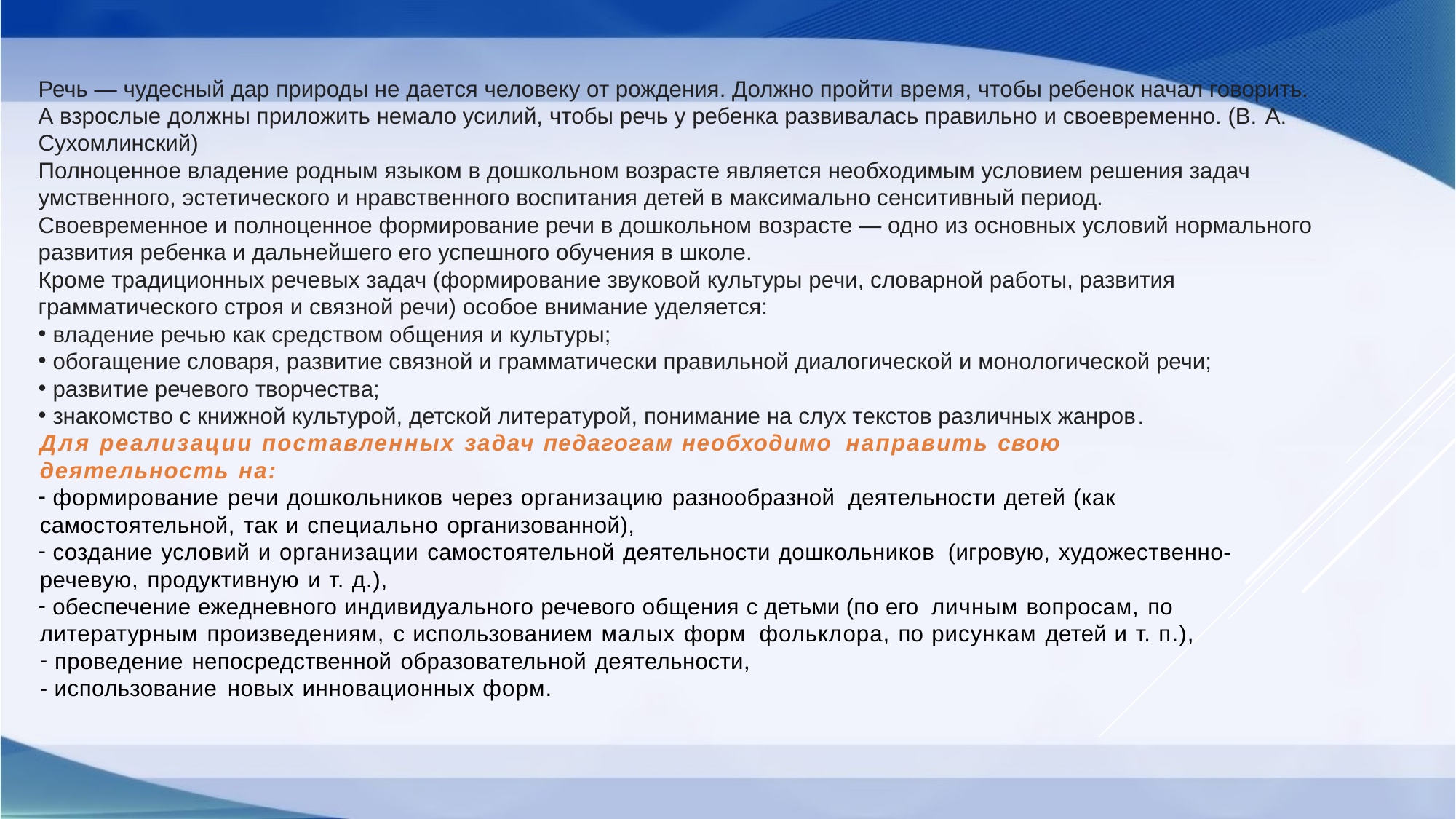

Речь — чудесный дар природы не дается человеку от рождения. Должно пройти время, чтобы ребенок начал говорить. А взрослые должны приложить немало усилий, чтобы речь у ребенка развивалась правильно и своевременно. (В. А. Сухомлинский)
Полноценное владение родным языком в дошкольном возрасте является необходимым условием решения задач умственного, эстетического и нравственного воспитания детей в максимально сенситивный период.
Своевременное и полноценное формирование речи в дошкольном возрасте — одно из основных условий нормального развития ребенка и дальнейшего его успешного обучения в школе.
Кроме традиционных речевых задач (формирование звуковой культуры речи, словарной работы, развития грамматического строя и связной речи) особое внимание уделяется:
 владение речью как средством общения и культуры;
 обогащение словаря, развитие связной и грамматически правильной диалогической и монологической речи;
 развитие речевого творчества;
 знакомство с книжной культурой, детской литературой, понимание на слух текстов различных жанров.
Для реализации поставленных задач педагогам необходимо  направить свою деятельность на:
 формирование речи дошкольников через организацию разнообразной  деятельности детей (как самостоятельной, так и специально организованной),
 создание условий и организации самостоятельной деятельности дошкольников  (игровую, художественно-речевую, продуктивную и т. д.),
 обеспечение ежедневного индивидуального речевого общения с детьми (по его  личным вопросам, по литературным произведениям, с использованием малых форм  фольклора, по рисункам детей и т. п.),
проведение непосредственной образовательной деятельности,
- использование новых инновационных форм.